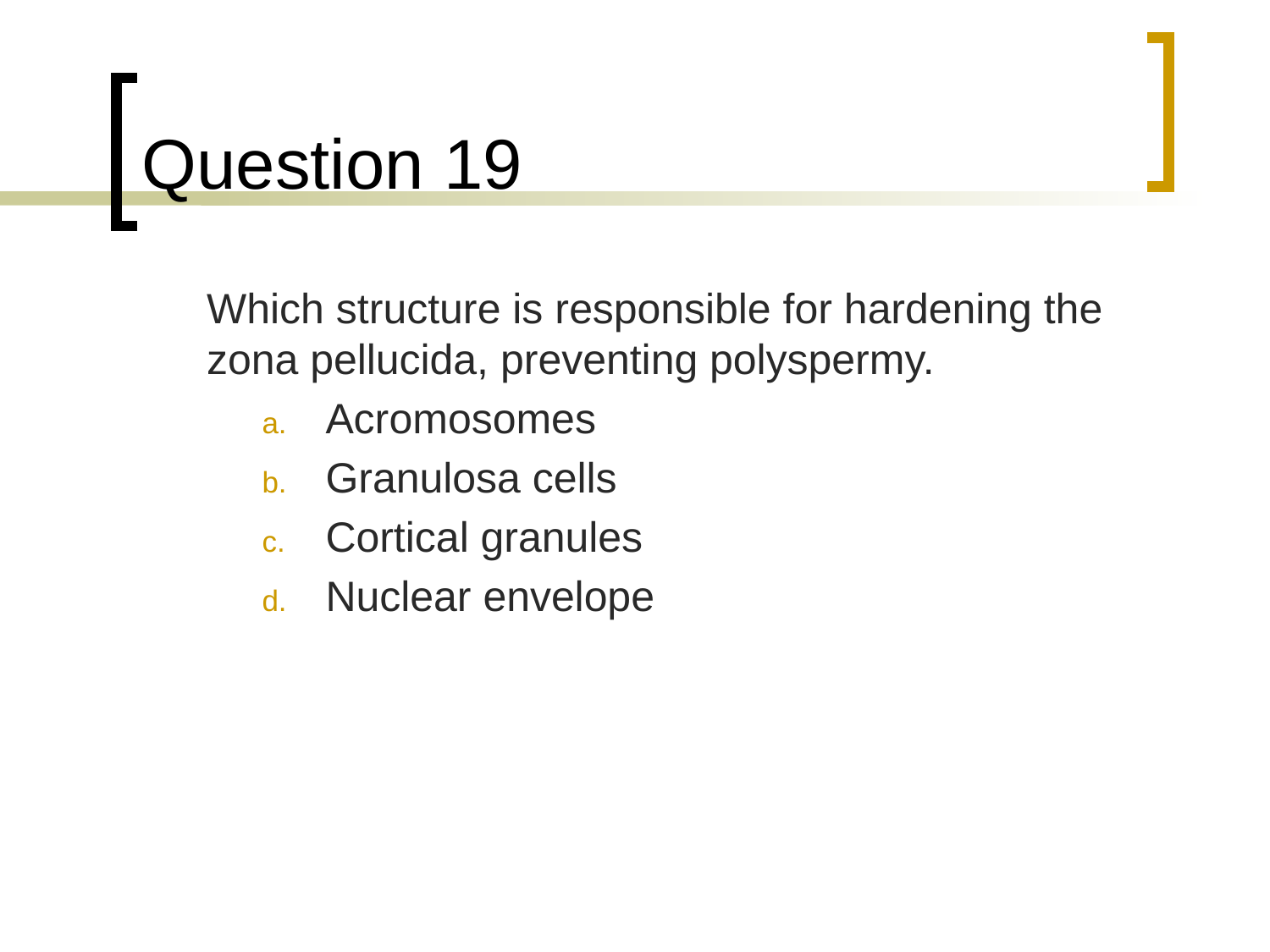

# Question 19
	Which structure is responsible for hardening the zona pellucida, preventing polyspermy.
Acromosomes
Granulosa cells
Cortical granules
Nuclear envelope